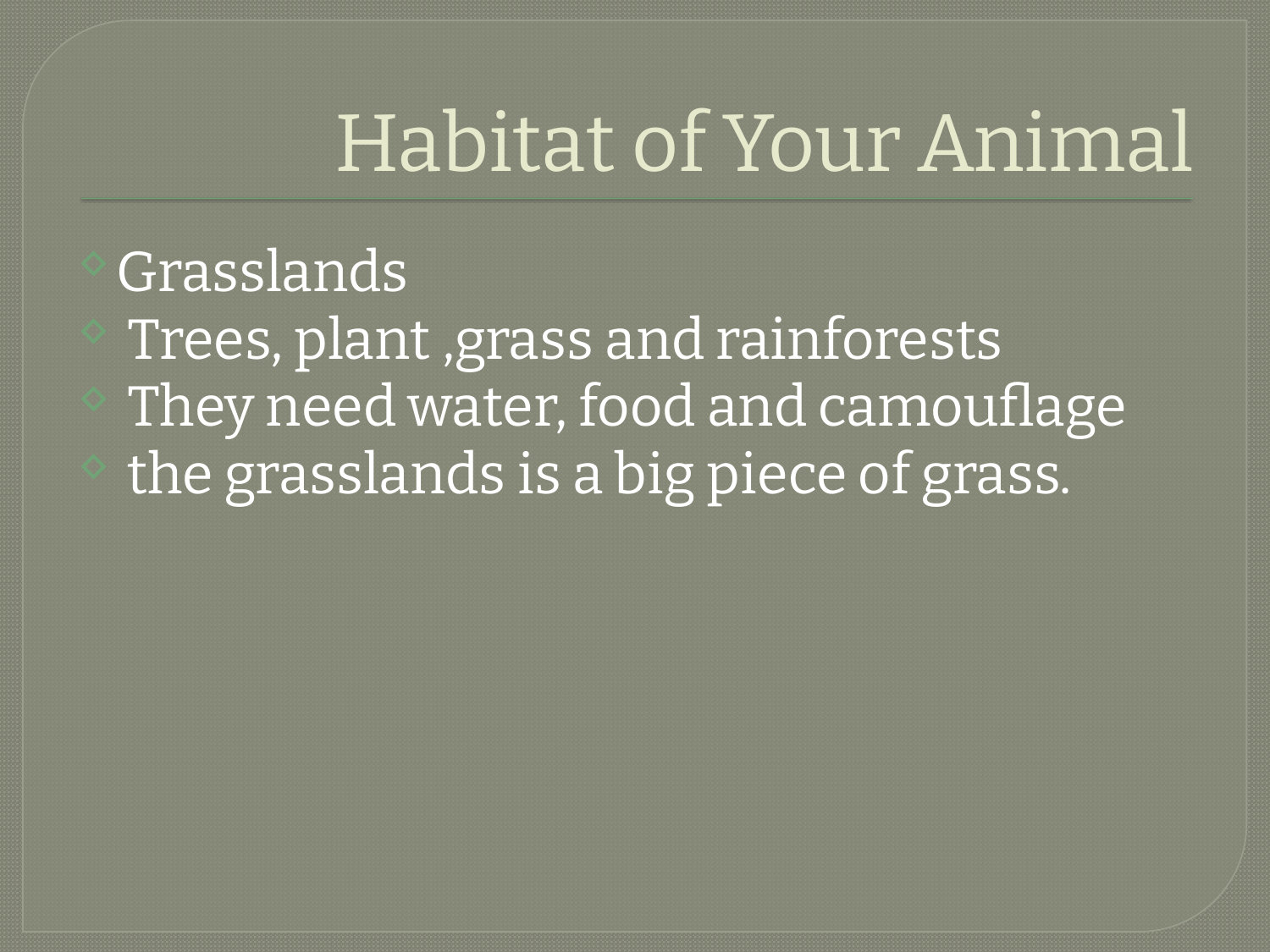

# Habitat of Your Animal
Grasslands
 Trees, plant ,grass and rainforests
 They need water, food and camouflage
 the grasslands is a big piece of grass.